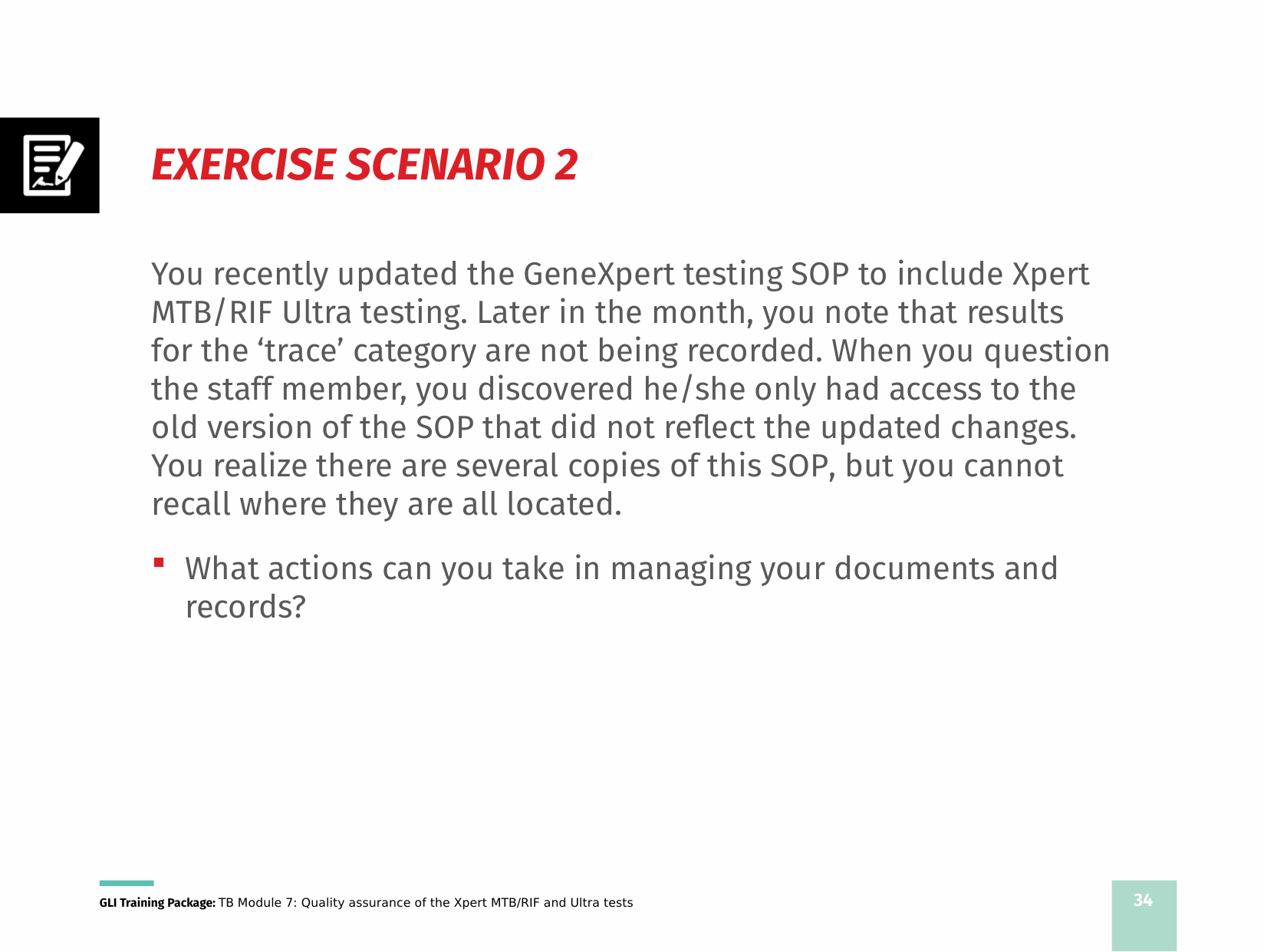

# EXERCISE SCENARIO 2
You recently updated the GeneXpert testing SOP to include Xpert MTB/RIF Ultra testing. Later in the month, you note that results for the ‘trace’ category are not being recorded. When you question the staff member, you discovered he/she only had access to the old version of the SOP that did not reflect the updated changes. You realize there are several copies of this SOP, but you cannot recall where they are all located.
What actions can you take in managing your documents and records?